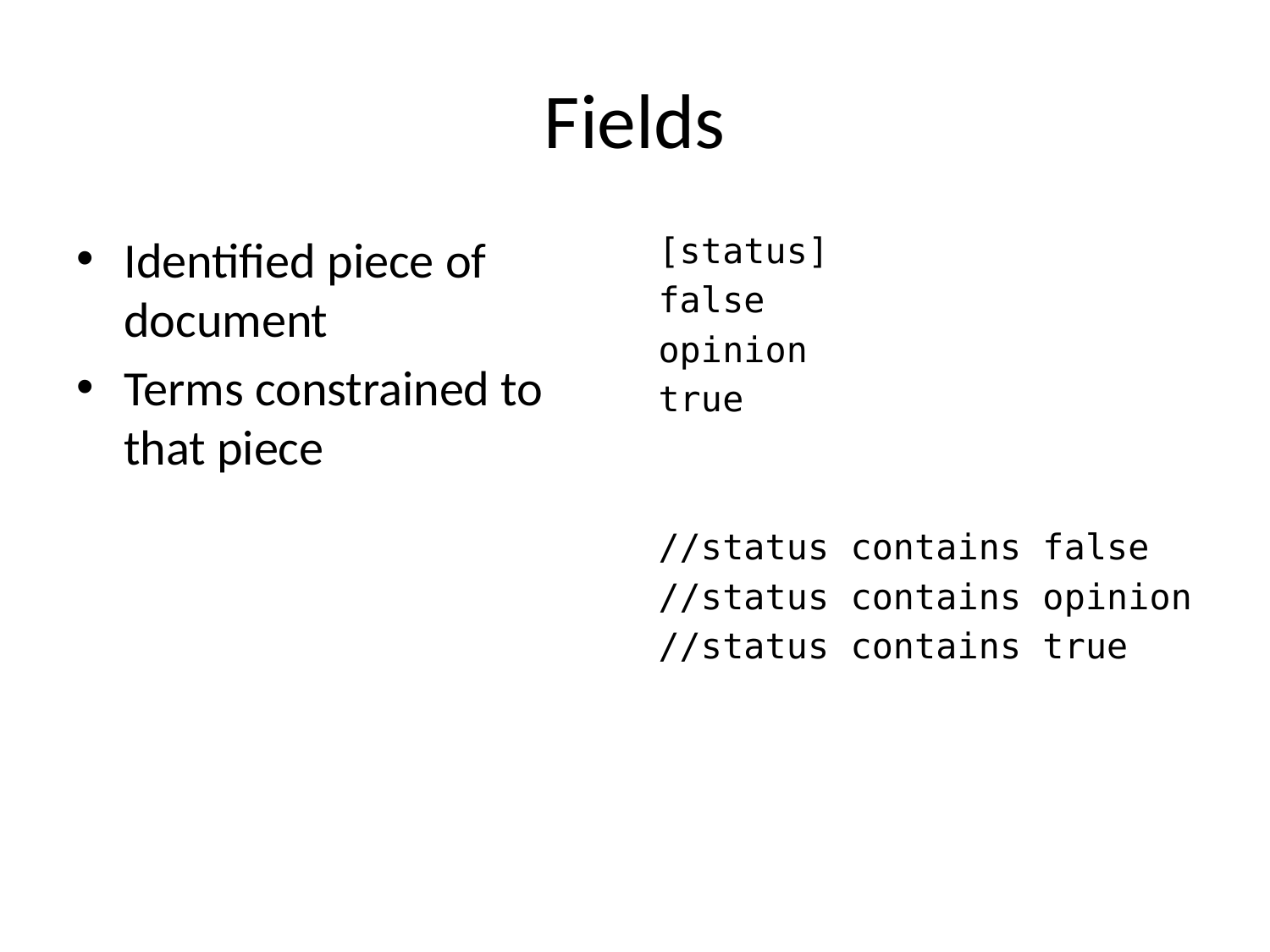

# Fields
Identified piece of document
Terms constrained to that piece
[status]
false
opinion
true

//status contains false
//status contains opinion
//status contains true